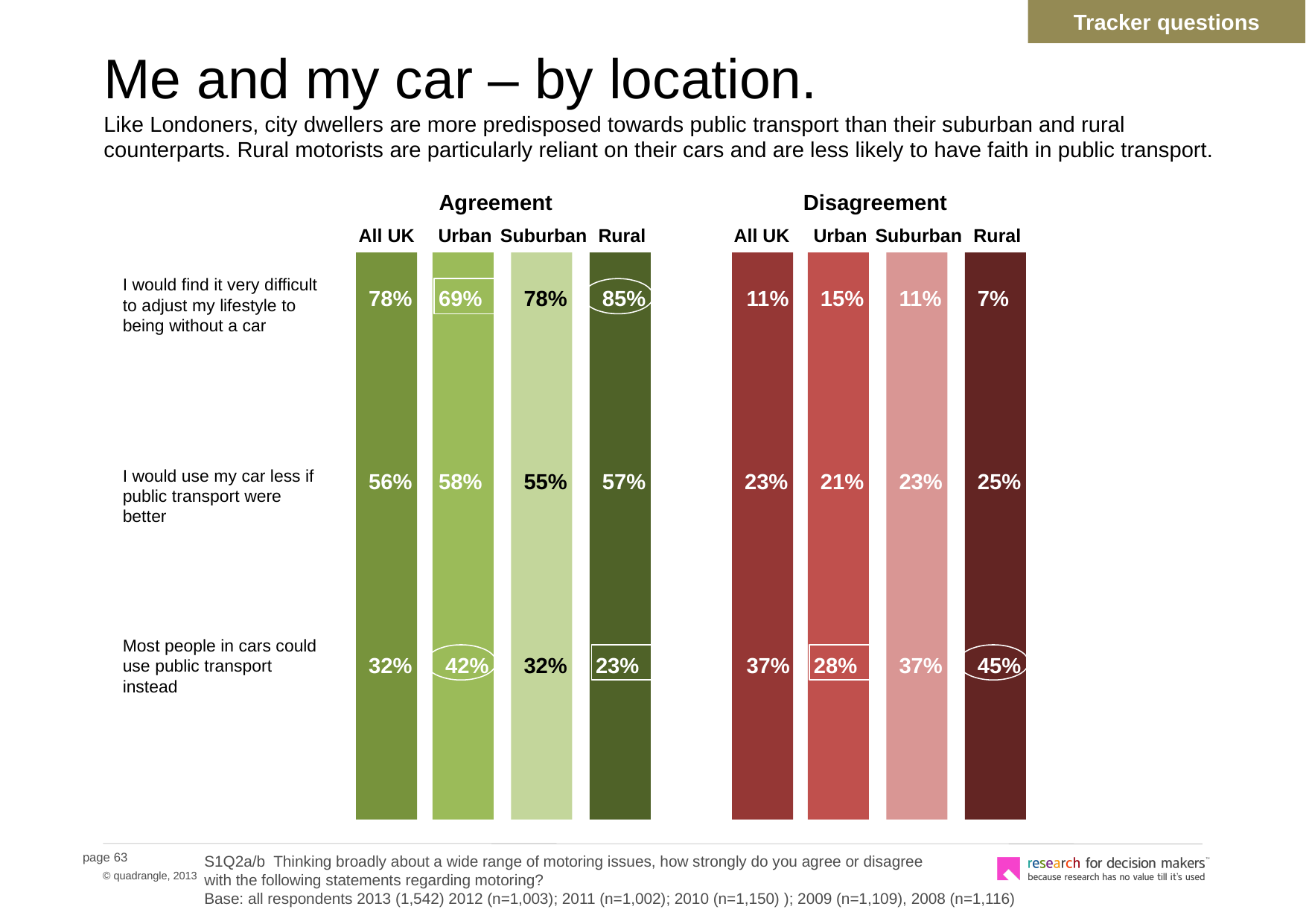

Tracker questions
# Me and my car – by location. Like Londoners, city dwellers are more predisposed towards public transport than their suburban and rural counterparts. Rural motorists are particularly reliant on their cars and are less likely to have faith in public transport.
Agreement
Disagreement
All UK

78%
56%
32%
Urban

69%
58%
42%
Suburban

78%
55%
32%
Rural

85%
57%
23%
Rural
All UK
Urban

15%
21%
28%
Suburban

11%
23%
37%
Rural

7%
25%
45%
Rural

11%
23%
37%
I would find it very difficult to adjust my lifestyle to being without a car

I would use my car less if public transport were better
Most people in cars could use public transport instead

S1Q2a/b  Thinking broadly about a wide range of motoring issues, how strongly do you agree or disagree
with the following statements regarding motoring?
Base: all respondents 2013 (1,542) 2012 (n=1,003); 2011 (n=1,002); 2010 (n=1,150) ); 2009 (n=1,109), 2008 (n=1,116)